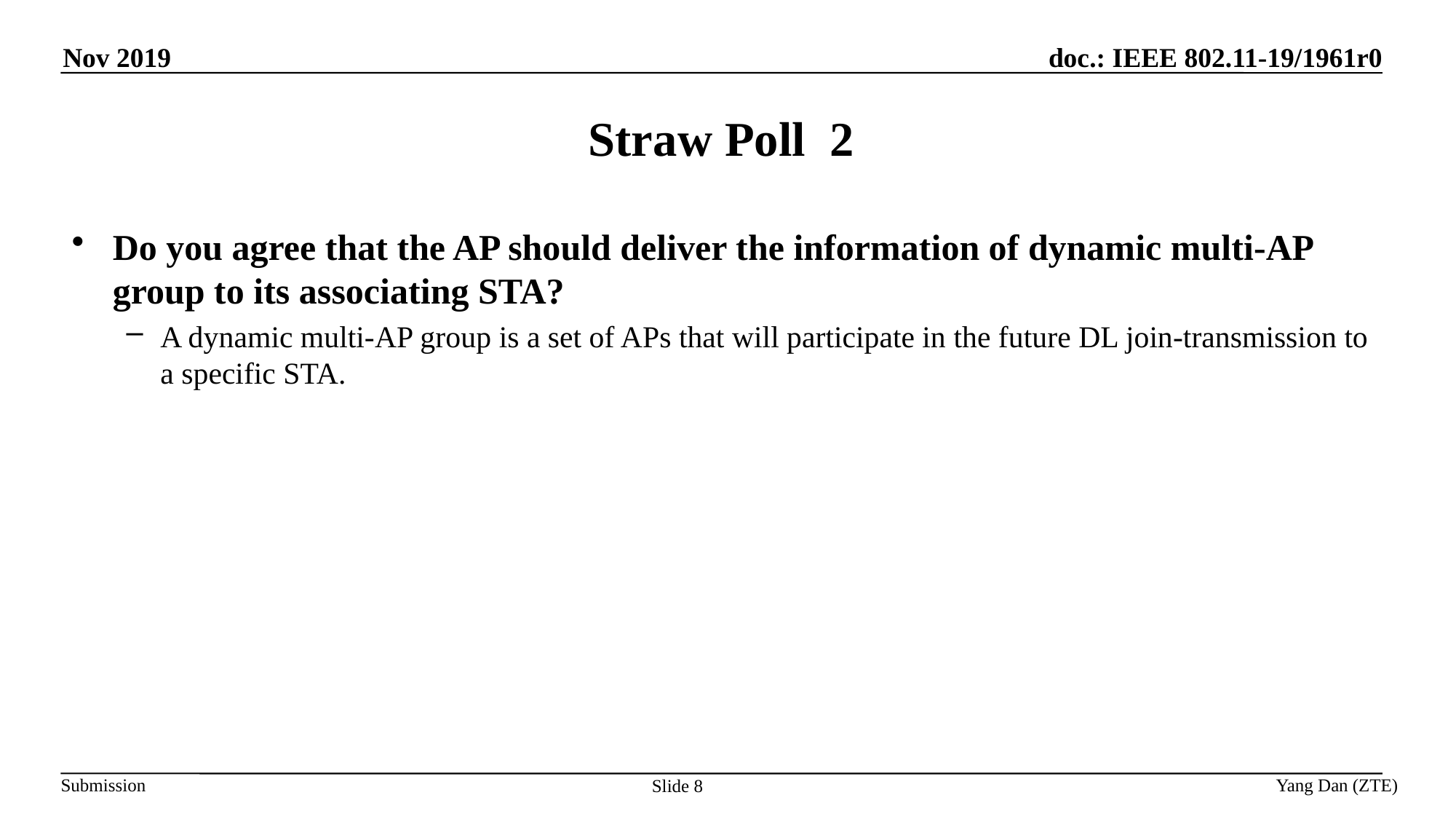

# Straw Poll  2
Do you agree that the AP should deliver the information of dynamic multi-AP group to its associating STA?
A dynamic multi-AP group is a set of APs that will participate in the future DL join-transmission to a specific STA.